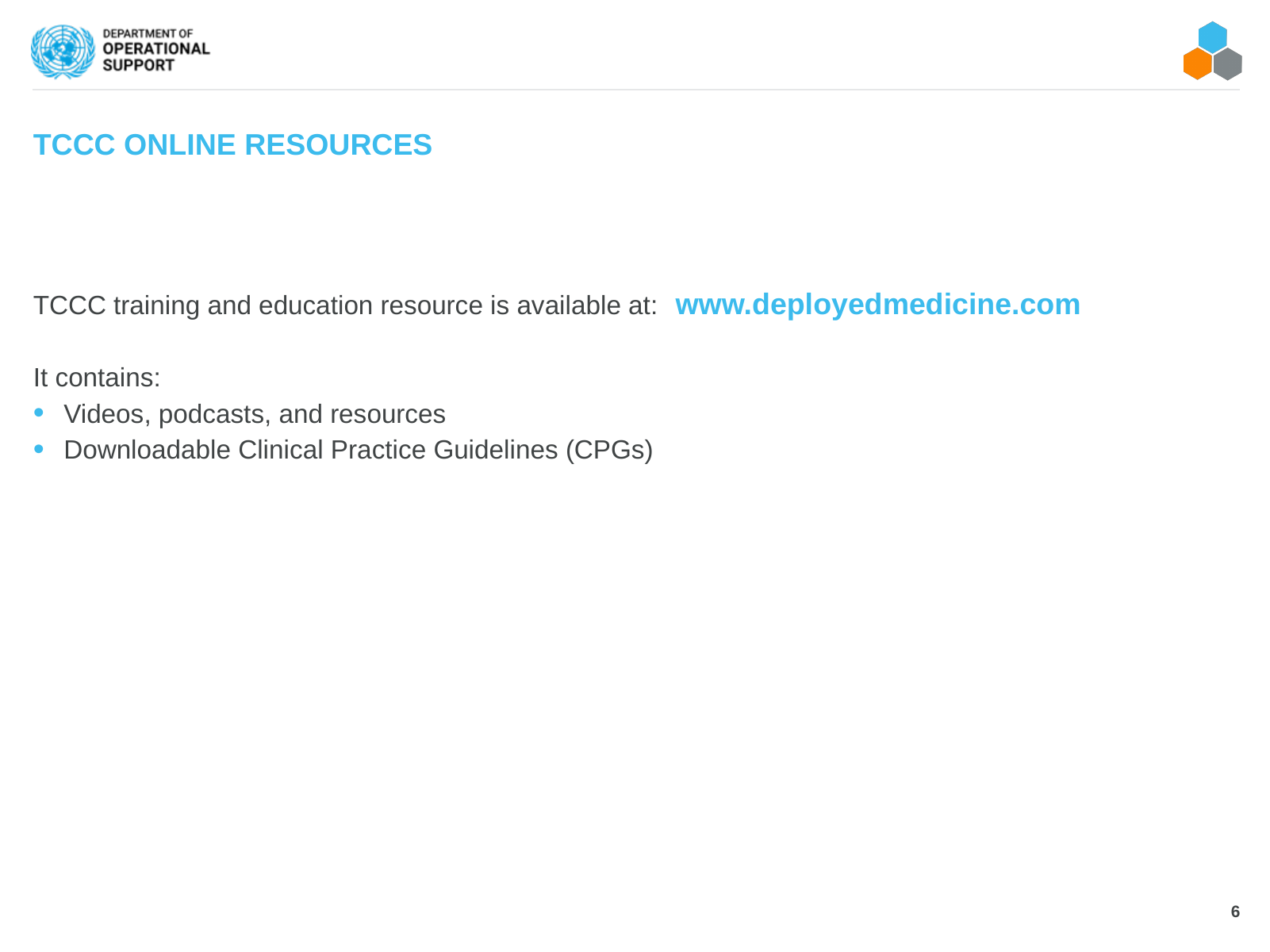

# TCCC ONLINE RESOURCES
TCCC training and education resource is available at:  www.deployedmedicine.com

It contains:
Videos, podcasts, and resources
Downloadable Clinical Practice Guidelines (CPGs)